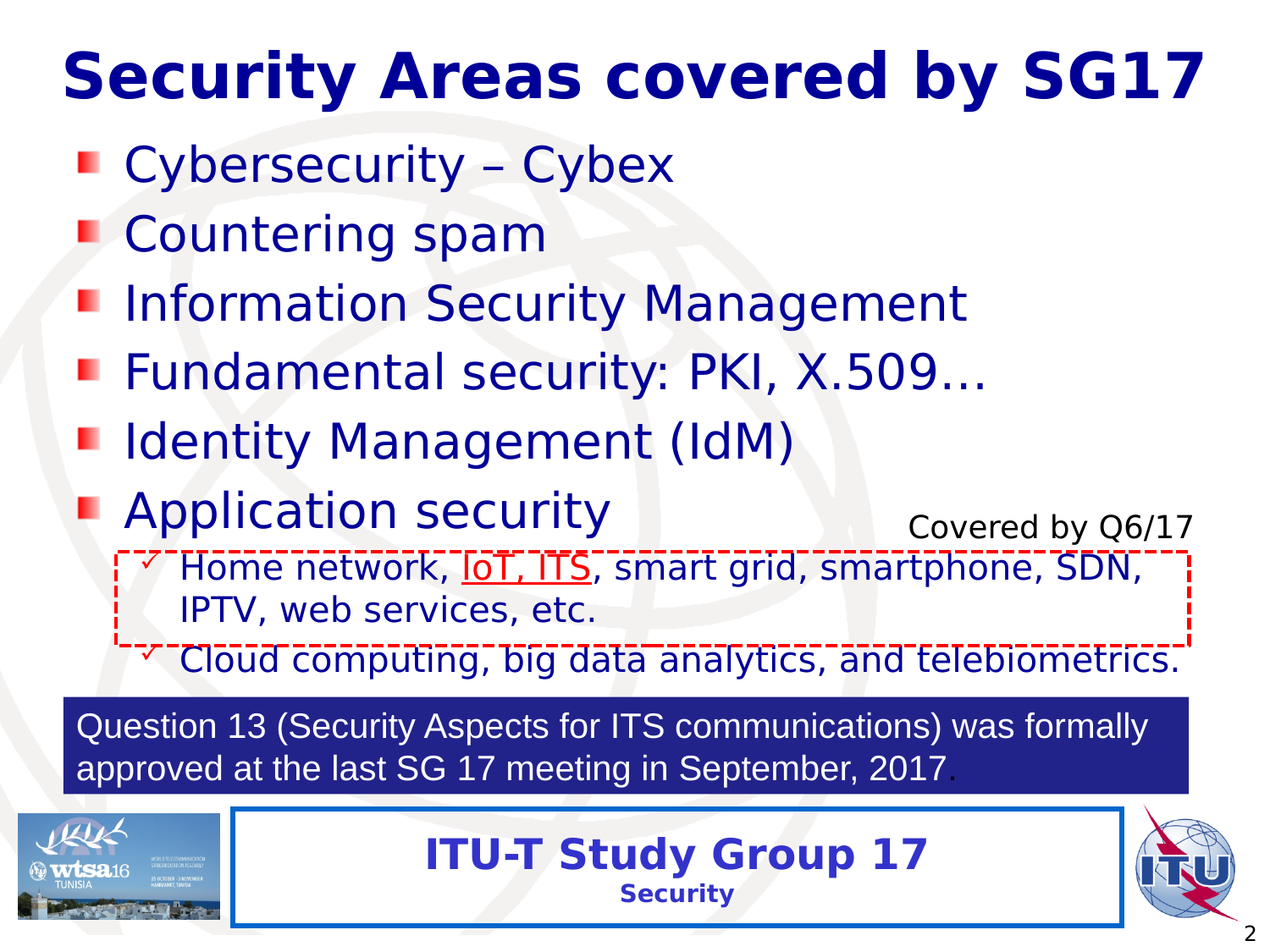

# Security Areas covered by SG17
Cybersecurity – Cybex
Countering spam
Information Security Management
Fundamental security: PKI, X.509…
Identity Management (IdM)
Application security
Home network, IoT, ITS, smart grid, smartphone, SDN, IPTV, web services, etc.
Cloud computing, big data analytics, and telebiometrics.
Covered by Q6/17

Question 13 (Security Aspects for ITS communications) was formally approved at the last SG 17 meeting in September, 2017.